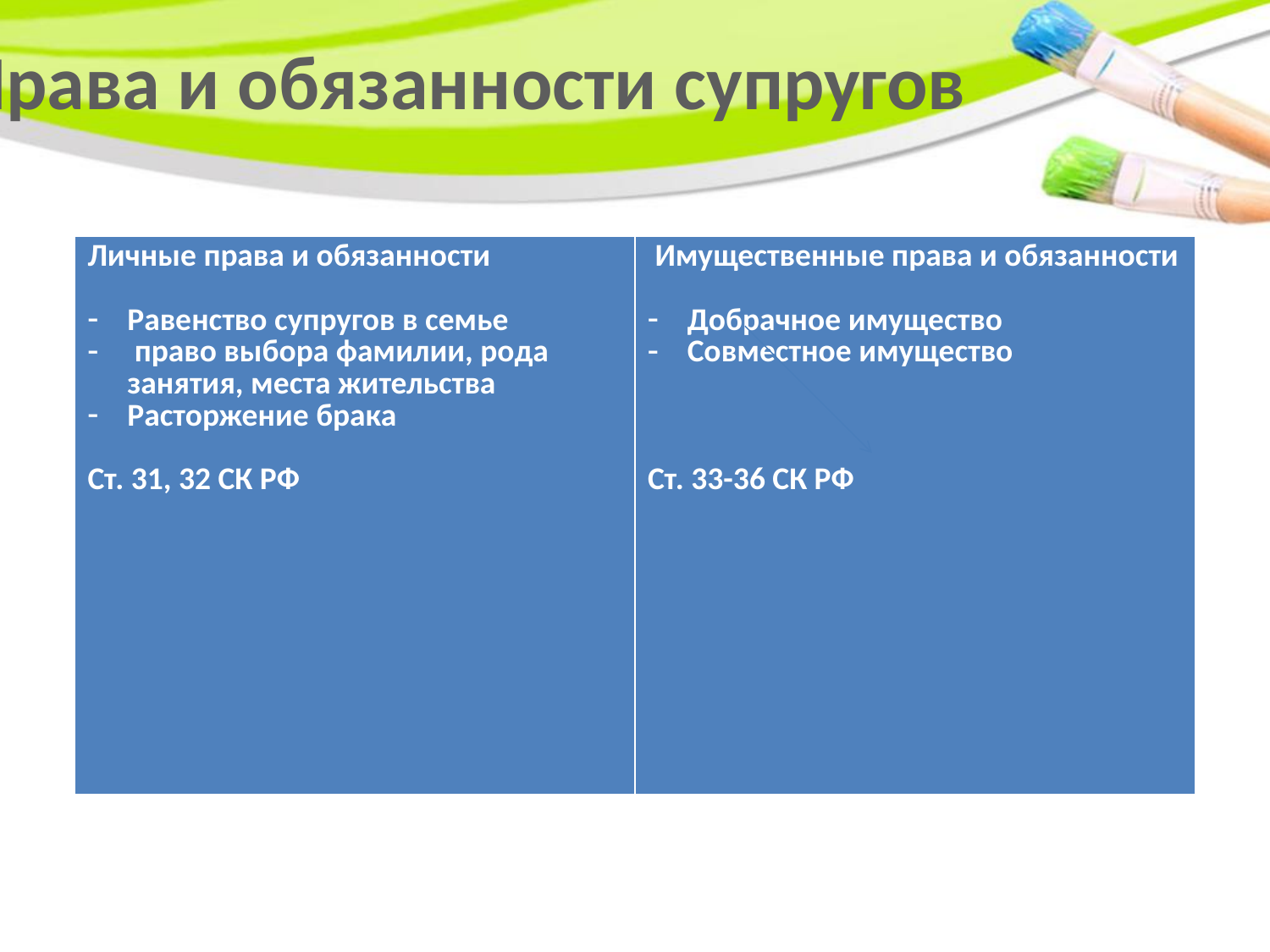

# Права и обязанности супругов
| Личные права и обязанности Равенство супругов в семье право выбора фамилии, рода занятия, места жительства Расторжение брака Ст. 31, 32 СК РФ | Имущественные права и обязанности Добрачное имущество Совместное имущество Ст. 33-36 СК РФ |
| --- | --- |